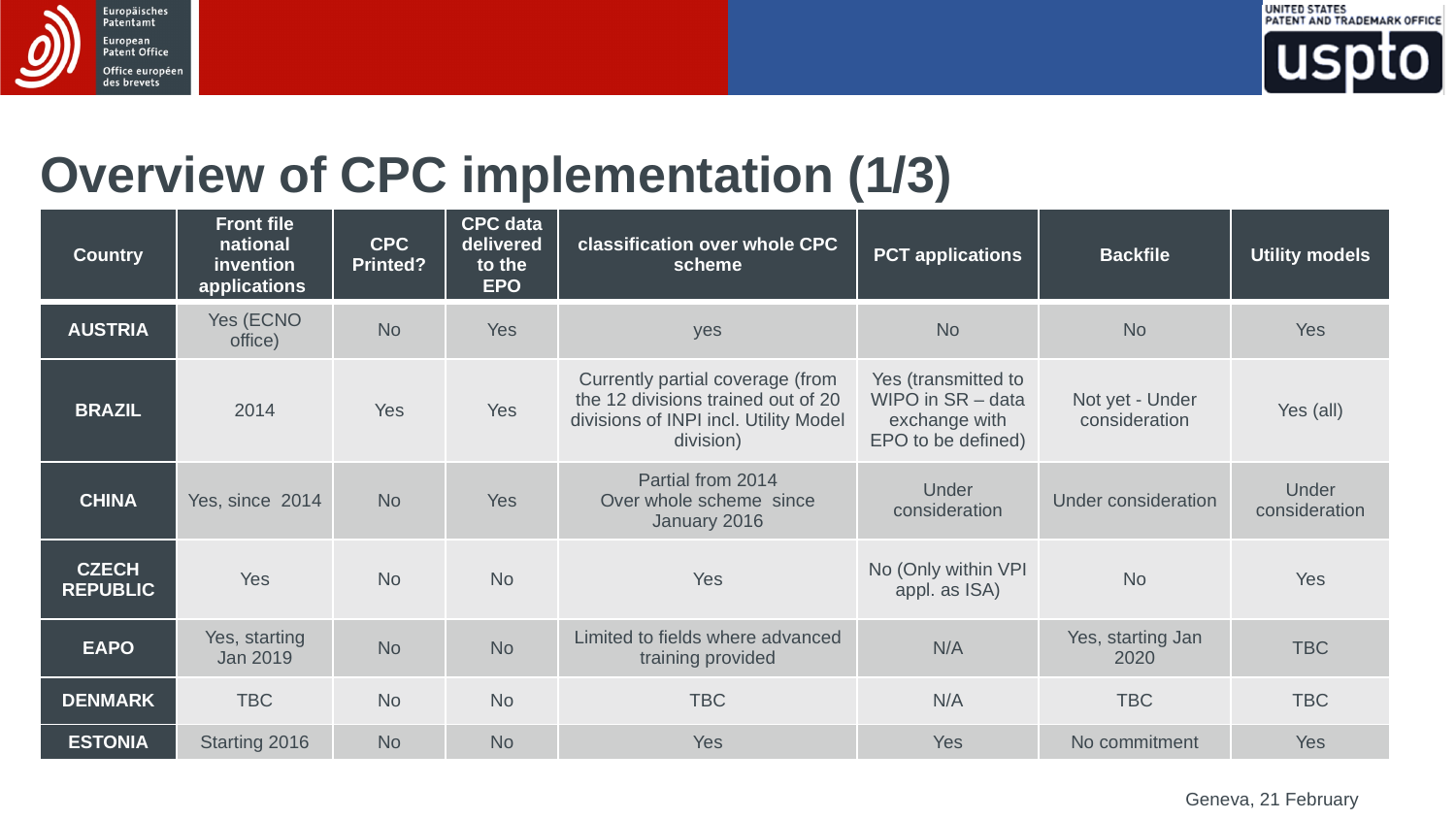

Overview of CPC implementation (1/3)
| Country | Front file national invention applications | CPC Printed? | CPC data delivered to the EPO | classification over whole CPC scheme | PCT applications | Backfile | Utility models |
| --- | --- | --- | --- | --- | --- | --- | --- |
| AUSTRIA | Yes (ECNO office) | No | Yes | yes | No | No | Yes |
| BRAZIL | 2014 | Yes | Yes | Currently partial coverage (from the 12 divisions trained out of 20 divisions of INPI incl. Utility Model division) | Yes (transmitted to WIPO in SR – data exchange with EPO to be defined) | Not yet - Under consideration | Yes (all) |
| CHINA | Yes, since 2014 | No | Yes | Partial from 2014 Over whole scheme since January 2016 | Under consideration | Under consideration | Under consideration |
| CZECH REPUBLIC | Yes | No | No | Yes | No (Only within VPI appl. as ISA) | No | Yes |
| EAPO | Yes, starting Jan 2019 | No | No | Limited to fields where advanced training provided | N/A | Yes, starting Jan 2020 | TBC |
| DENMARK | TBC | No | No | TBC | N/A | TBC | TBC |
| ESTONIA | Starting 2016 | No | No | Yes | Yes | No commitment | Yes |
Geneva, 21 February 2017